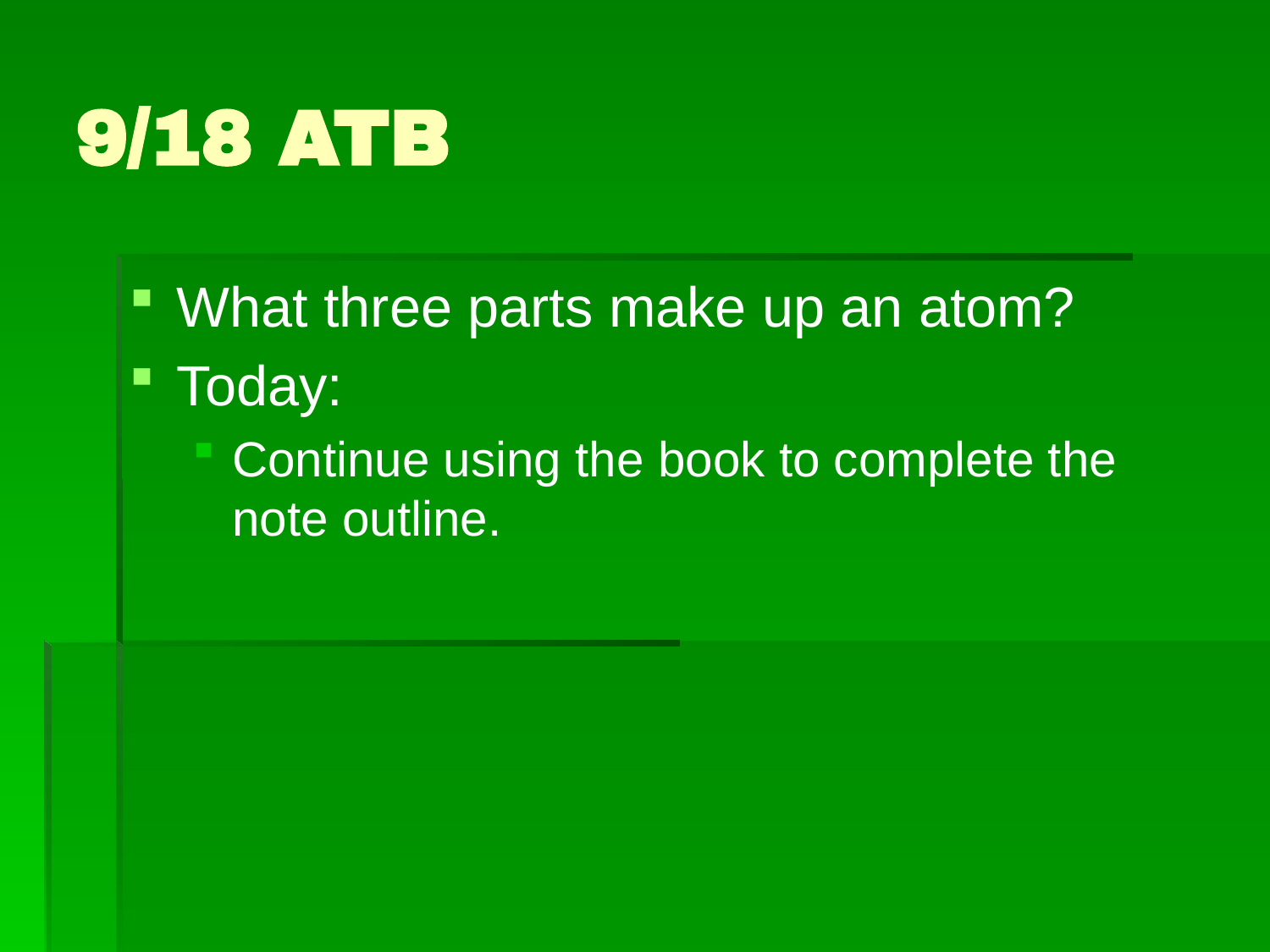

# 9/18 ATB
What three parts make up an atom?
Today:
Continue using the book to complete the note outline.